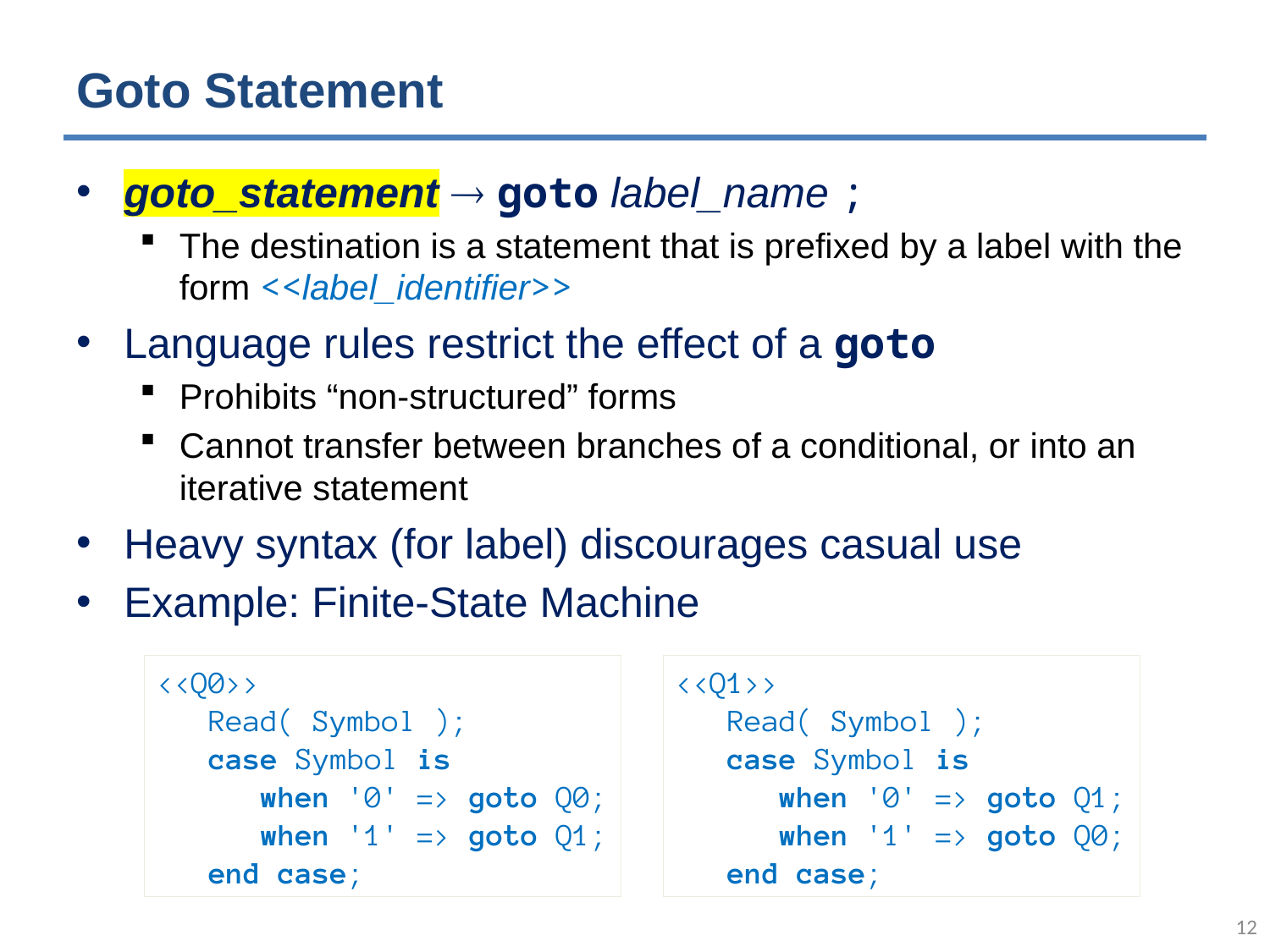

# Goto Statement
goto_statement → goto label_name ;
The destination is a statement that is prefixed by a label with the form <<label_identifier>>
Language rules restrict the effect of a goto
Prohibits “non-structured” forms
Cannot transfer between branches of a conditional, or into an iterative statement
Heavy syntax (for label) discourages casual use
Example: Finite-State Machine
<<Q0>>
   Read( Symbol );
   case Symbol is
      when '0' => goto Q0;
      when '1' => goto Q1;
   end case;
<<Q1>>
   Read( Symbol );
   case Symbol is
      when '0' => goto Q1;
      when '1' => goto Q0;
   end case;
12